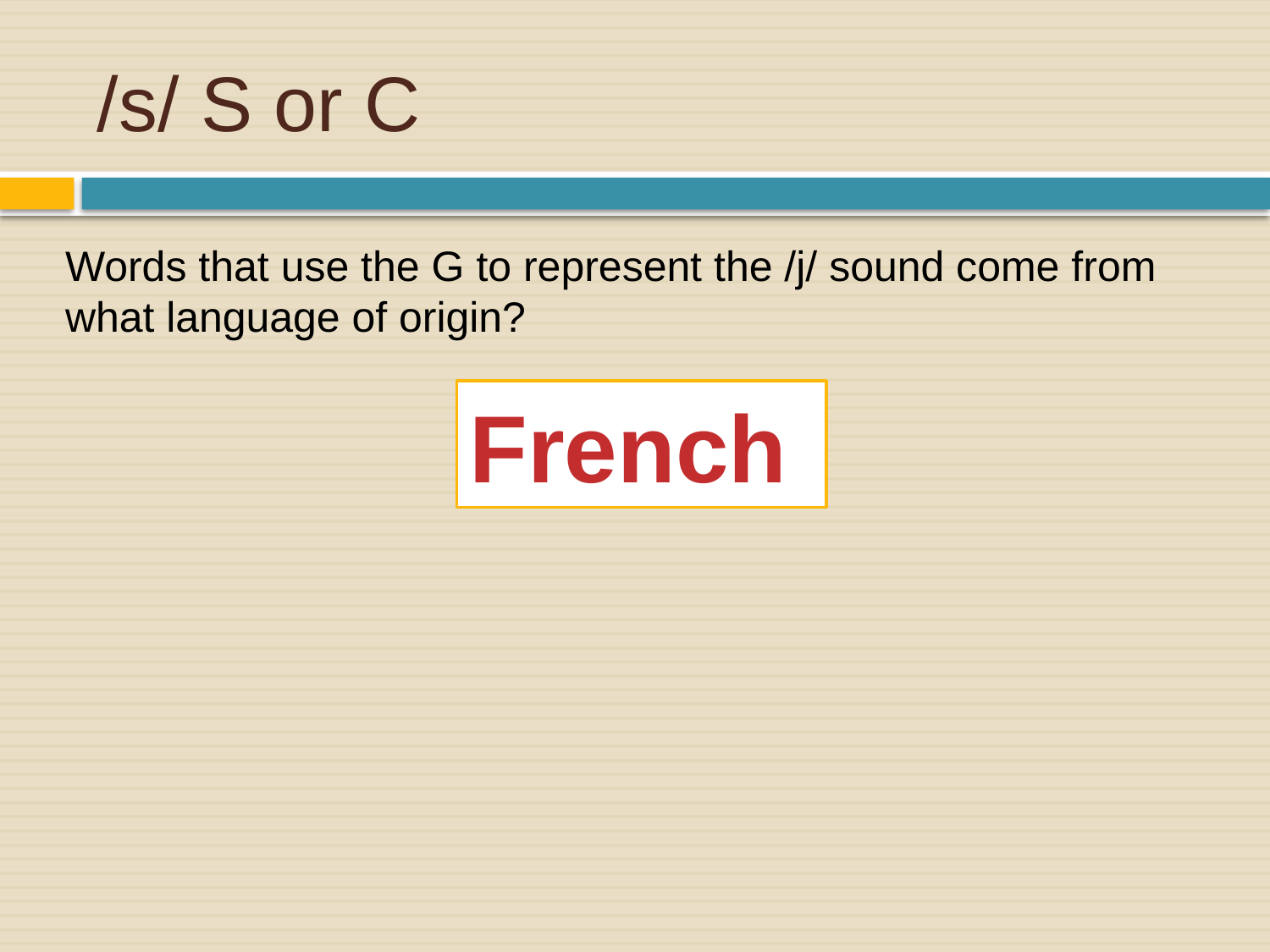

# /s/ S or C
Words that use the G to represent the /j/ sound come from what language of origin?
French